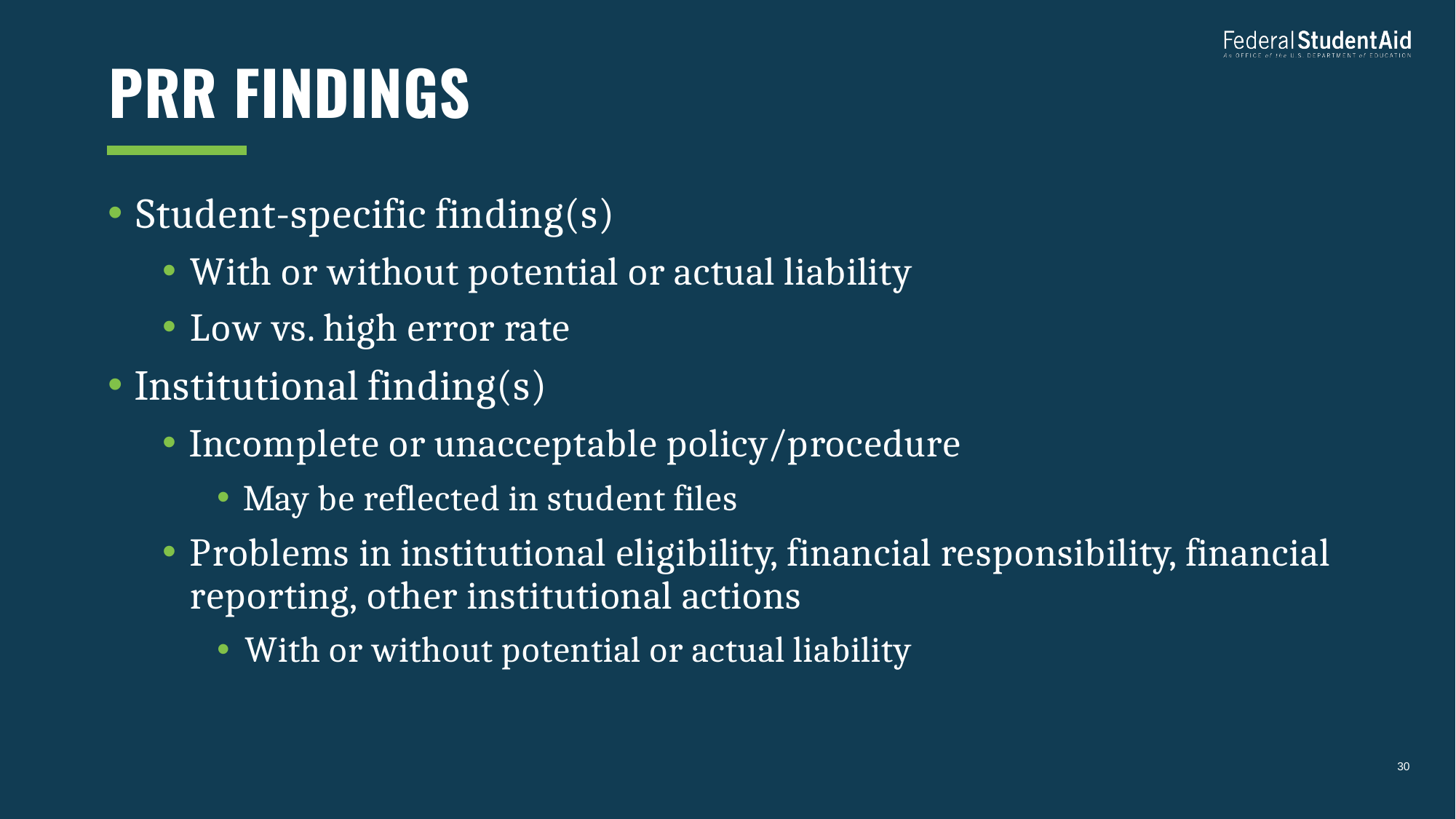

# Prr findings
Student-specific finding(s)
With or without potential or actual liability
Low vs. high error rate
Institutional finding(s)
Incomplete or unacceptable policy/procedure
May be reflected in student files
Problems in institutional eligibility, financial responsibility, financial reporting, other institutional actions
With or without potential or actual liability

30